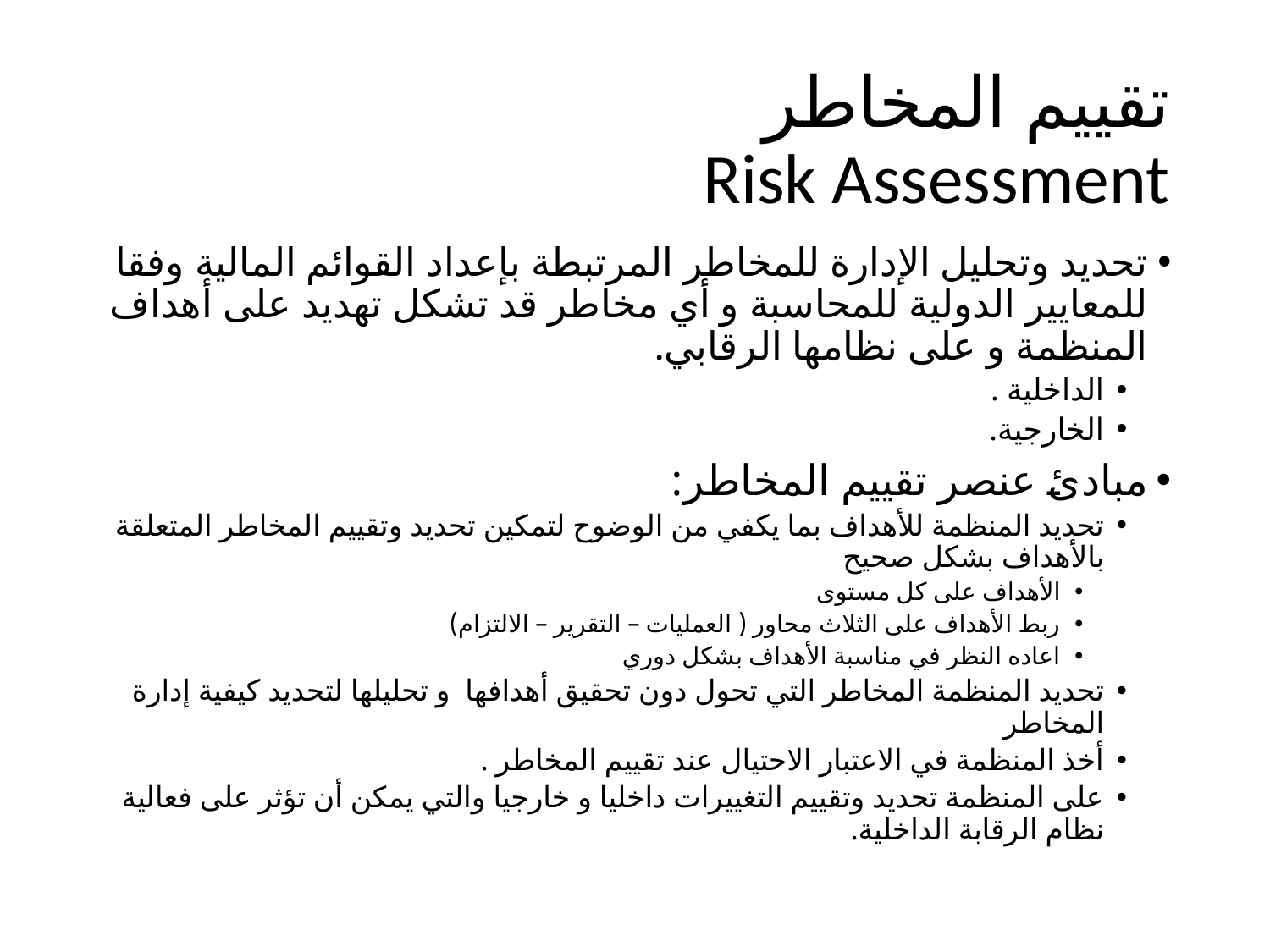

# تقييم المخاطر Risk Assessment
تحديد وتحليل الإدارة للمخاطر المرتبطة بإعداد القوائم المالية وفقا للمعايير الدولية للمحاسبة و أي مخاطر قد تشكل تهديد على أهداف المنظمة و على نظامها الرقابي.
الداخلية .
الخارجية.
مبادئ عنصر تقييم المخاطر:
تحديد المنظمة للأهداف بما يكفي من الوضوح لتمكين تحديد وتقييم المخاطر المتعلقة بالأهداف بشكل صحيح
الأهداف على كل مستوى
ربط الأهداف على الثلاث محاور ( العمليات – التقرير – الالتزام)
اعاده النظر في مناسبة الأهداف بشكل دوري
تحديد المنظمة المخاطر التي تحول دون تحقيق أهدافها  و تحليلها لتحديد كيفية إدارة المخاطر
أخذ المنظمة في الاعتبار الاحتيال عند تقييم المخاطر .
على المنظمة تحديد وتقييم التغييرات داخليا و خارجيا والتي يمكن أن تؤثر على فعالية نظام الرقابة الداخلية.